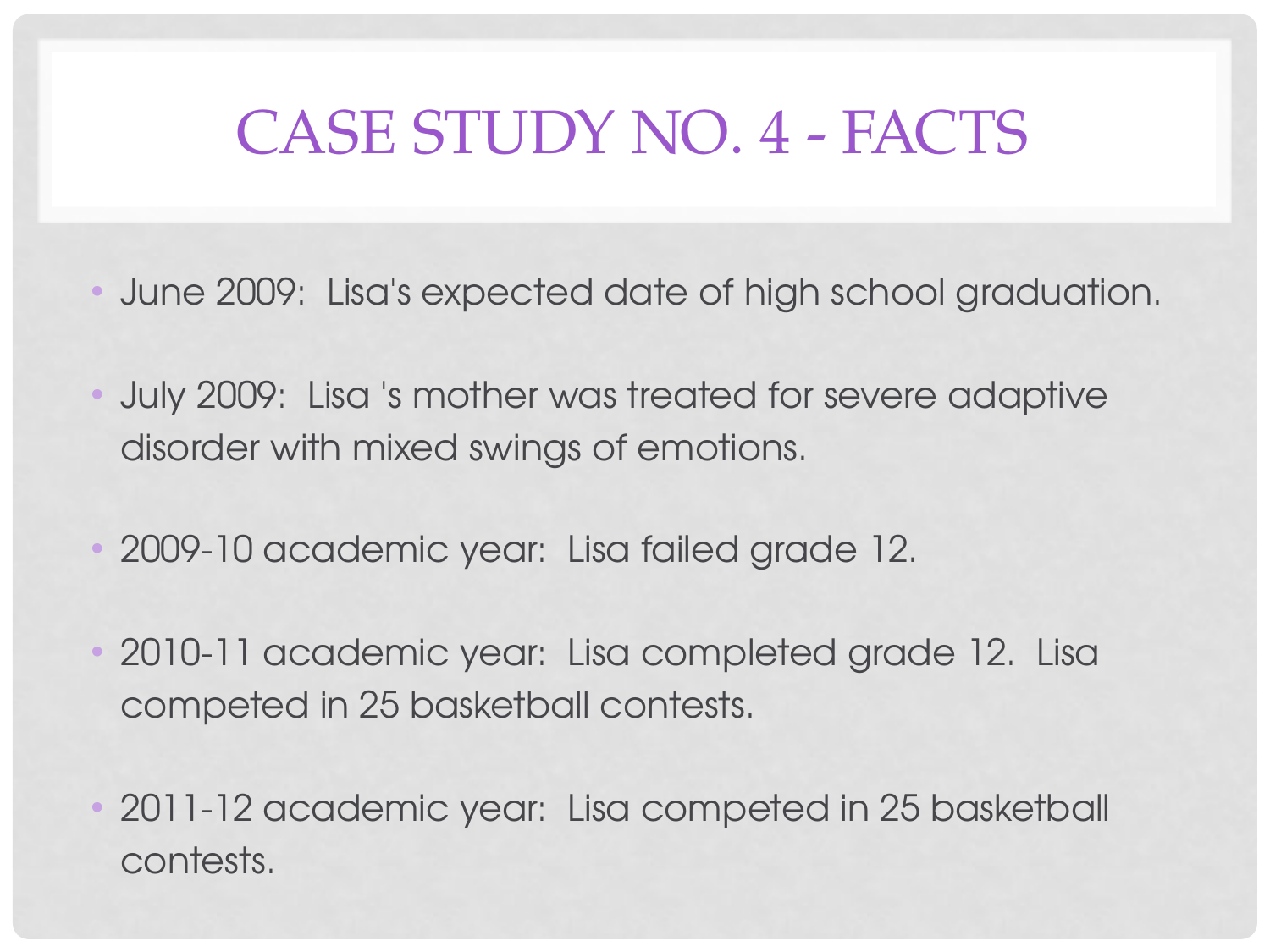

# Case study no. 4 - facts
June 2009:  Lisa's expected date of high school graduation.

July 2009:  Lisa 's mother was treated for severe adaptive disorder with mixed swings of emotions.

2009-10 academic year:  Lisa failed grade 12.

2010-11 academic year:  Lisa completed grade 12.  Lisa competed in 25 basketball contests.

2011-12 academic year:  Lisa competed in 25 basketball contests.